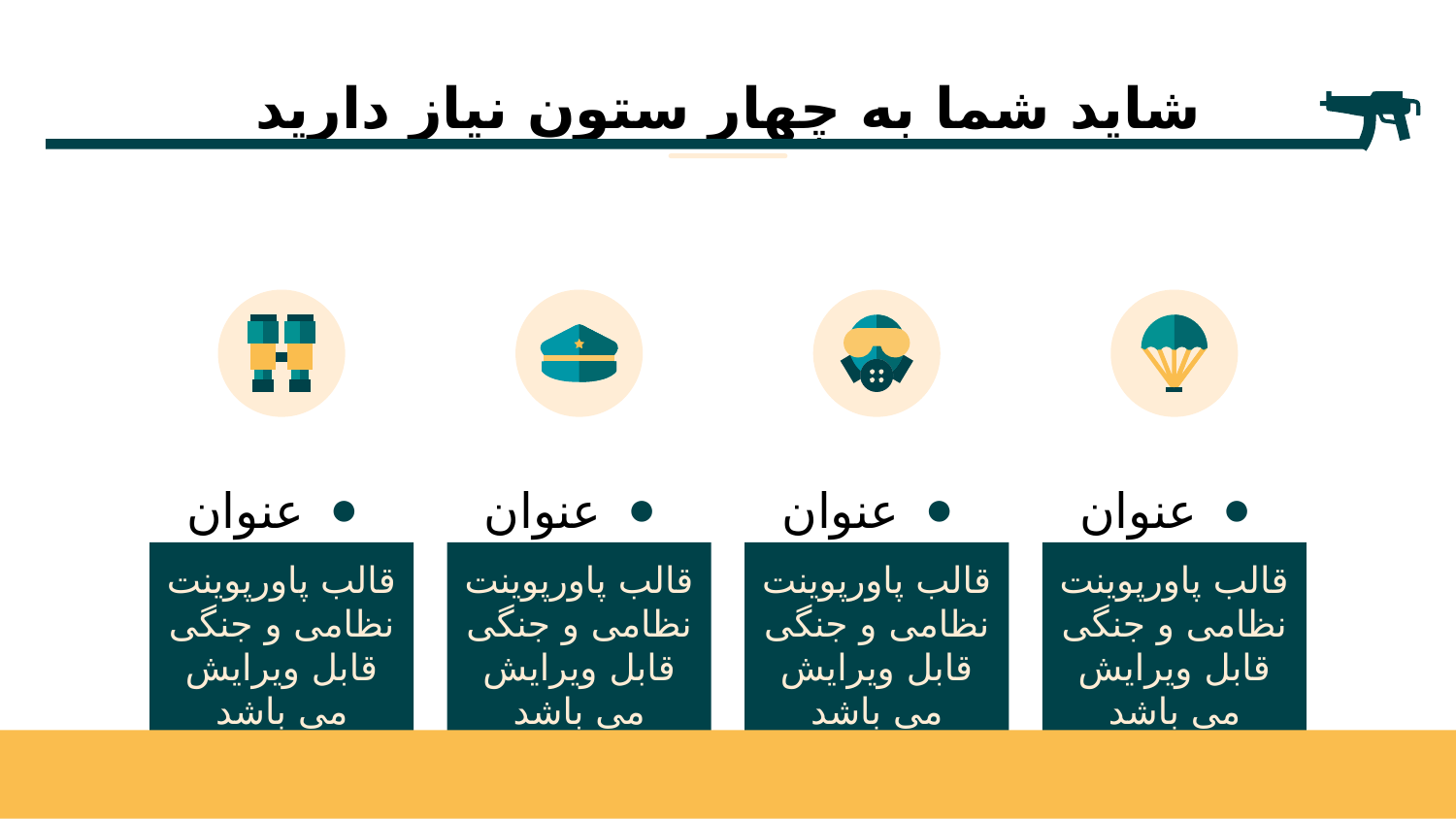

# شاید شما به چهار ستون نیاز دارید

عنوان
عنوان
عنوان
عنوان
قالب پاورپوینت نظامی و جنگی قابل ویرایش می باشد
قالب پاورپوینت نظامی و جنگی قابل ویرایش می باشد
قالب پاورپوینت نظامی و جنگی قابل ویرایش می باشد
قالب پاورپوینت نظامی و جنگی قابل ویرایش می باشد